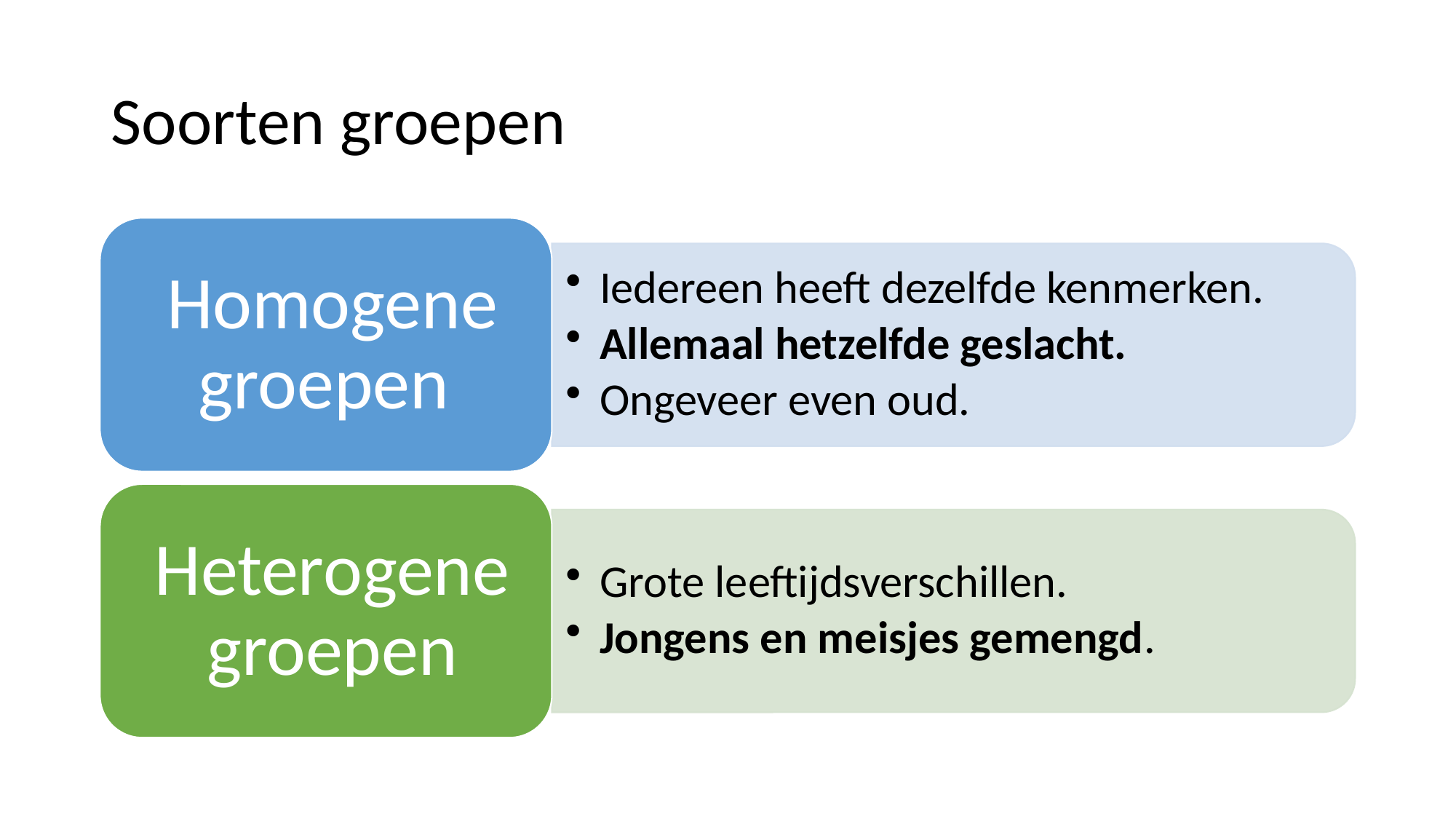

# Soorten groepen
Iedereen heeft dezelfde kenmerken.
Allemaal hetzelfde geslacht.
Ongeveer even oud.
Homogene groepen
Grote leeftijdsverschillen.
Jongens en meisjes gemengd.
Heterogene groepen